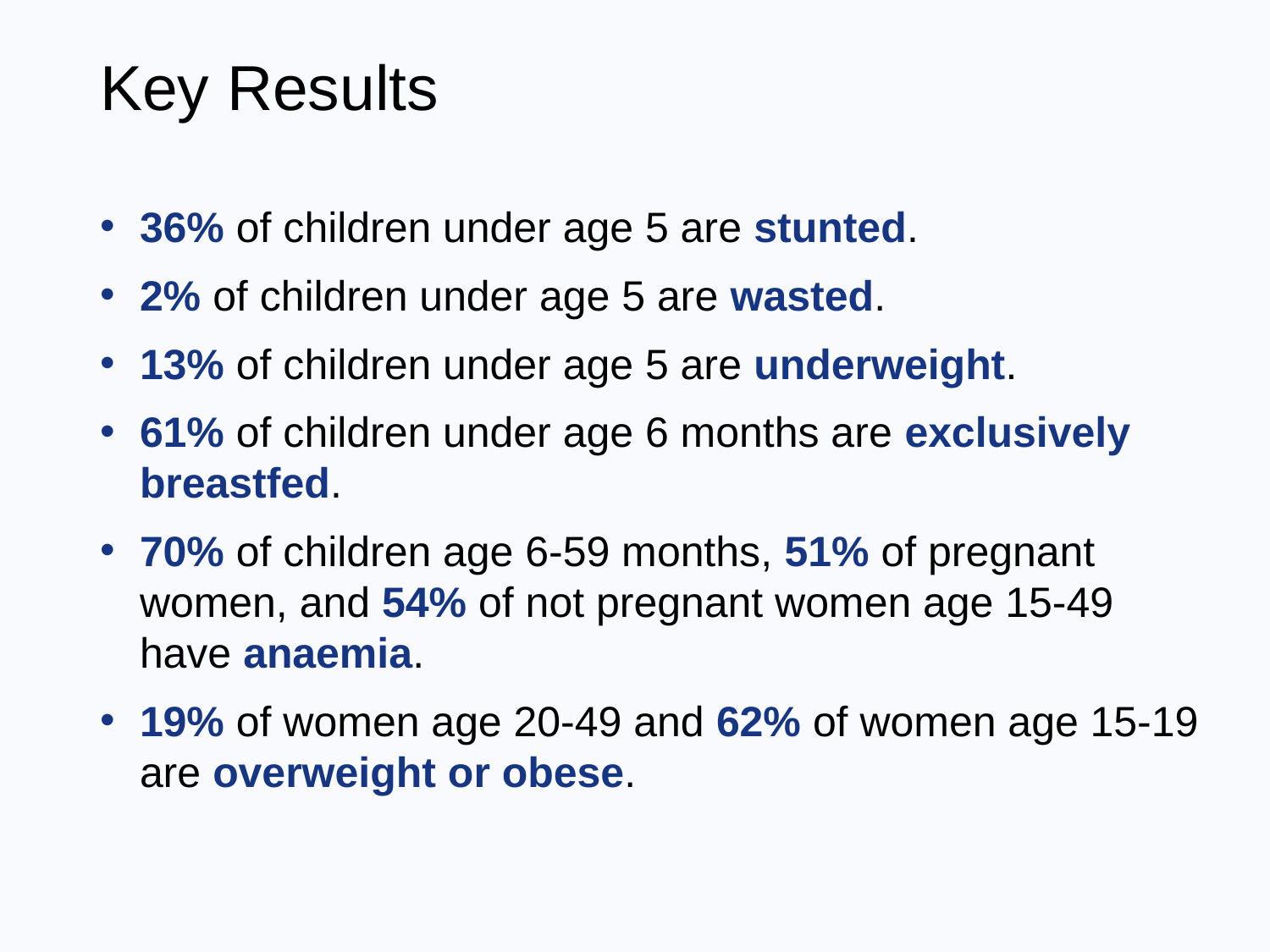

# Key Results
36% of children under age 5 are stunted.
2% of children under age 5 are wasted.
13% of children under age 5 are underweight.
61% of children under age 6 months are exclusively breastfed.
70% of children age 6-59 months, 51% of pregnant women, and 54% of not pregnant women age 15-49 have anaemia.
19% of women age 20-49 and 62% of women age 15-19 are overweight or obese.